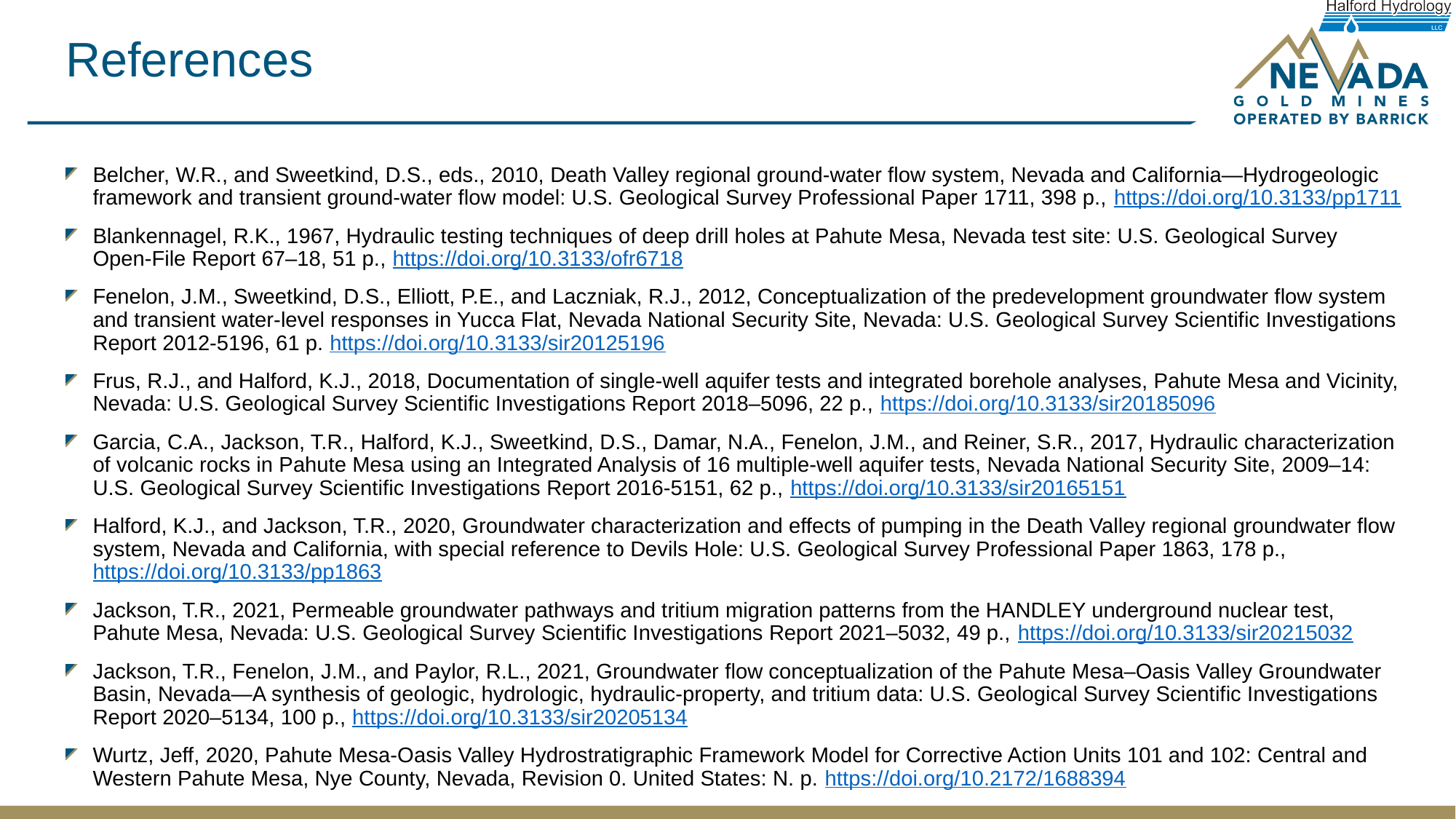

# References
Belcher, W.R., and Sweetkind, D.S., eds., 2010, Death Valley regional ground-water flow system, Nevada and California—Hydrogeologic framework and transient ground-water flow model: U.S. Geological Survey Professional Paper 1711, 398 p., https://doi.org/10.3133/pp1711
Blankennagel, R.K., 1967, Hydraulic testing techniques of deep drill holes at Pahute Mesa, Nevada test site: U.S. Geological Survey Open-File Report 67–18, 51 p., https://doi.org/10.3133/ofr6718
Fenelon, J.M., Sweetkind, D.S., Elliott, P.E., and Laczniak, R.J., 2012, Conceptualization of the predevelopment groundwater flow system and transient water-level responses in Yucca Flat, Nevada National Security Site, Nevada: U.S. Geological Survey Scientific Investigations Report 2012-5196, 61 p. https://doi.org/10.3133/sir20125196
Frus, R.J., and Halford, K.J., 2018, Documentation of single-well aquifer tests and integrated borehole analyses, Pahute Mesa and Vicinity, Nevada: U.S. Geological Survey Scientific Investigations Report 2018–5096, 22 p., https://doi.org/10.3133/sir20185096
Garcia, C.A., Jackson, T.R., Halford, K.J., Sweetkind, D.S., Damar, N.A., Fenelon, J.M., and Reiner, S.R., 2017, Hydraulic characterization of volcanic rocks in Pahute Mesa using an Integrated Analysis of 16 multiple-well aquifer tests, Nevada National Security Site, 2009–14: U.S. Geological Survey Scientific Investigations Report 2016-5151, 62 p., https://doi.org/10.3133/sir20165151
Halford, K.J., and Jackson, T.R., 2020, Groundwater characterization and effects of pumping in the Death Valley regional groundwater flow system, Nevada and California, with special reference to Devils Hole: U.S. Geological Survey Professional Paper 1863, 178 p., https://doi.org/10.3133/pp1863
Jackson, T.R., 2021, Permeable groundwater pathways and tritium migration patterns from the HANDLEY underground nuclear test, Pahute Mesa, Nevada: U.S. Geological Survey Scientific Investigations Report 2021–5032, 49 p., https://doi.org/10.3133/sir20215032
Jackson, T.R., Fenelon, J.M., and Paylor, R.L., 2021, Groundwater flow conceptualization of the Pahute Mesa–Oasis Valley Groundwater Basin, Nevada—A synthesis of geologic, hydrologic, hydraulic-property, and tritium data: U.S. Geological Survey Scientific Investigations Report 2020–5134, 100 p., https://doi.org/10.3133/sir20205134
Wurtz, Jeff, 2020, Pahute Mesa-Oasis Valley Hydrostratigraphic Framework Model for Corrective Action Units 101 and 102: Central and Western Pahute Mesa, Nye County, Nevada, Revision 0. United States: N. p. https://doi.org/10.2172/1688394